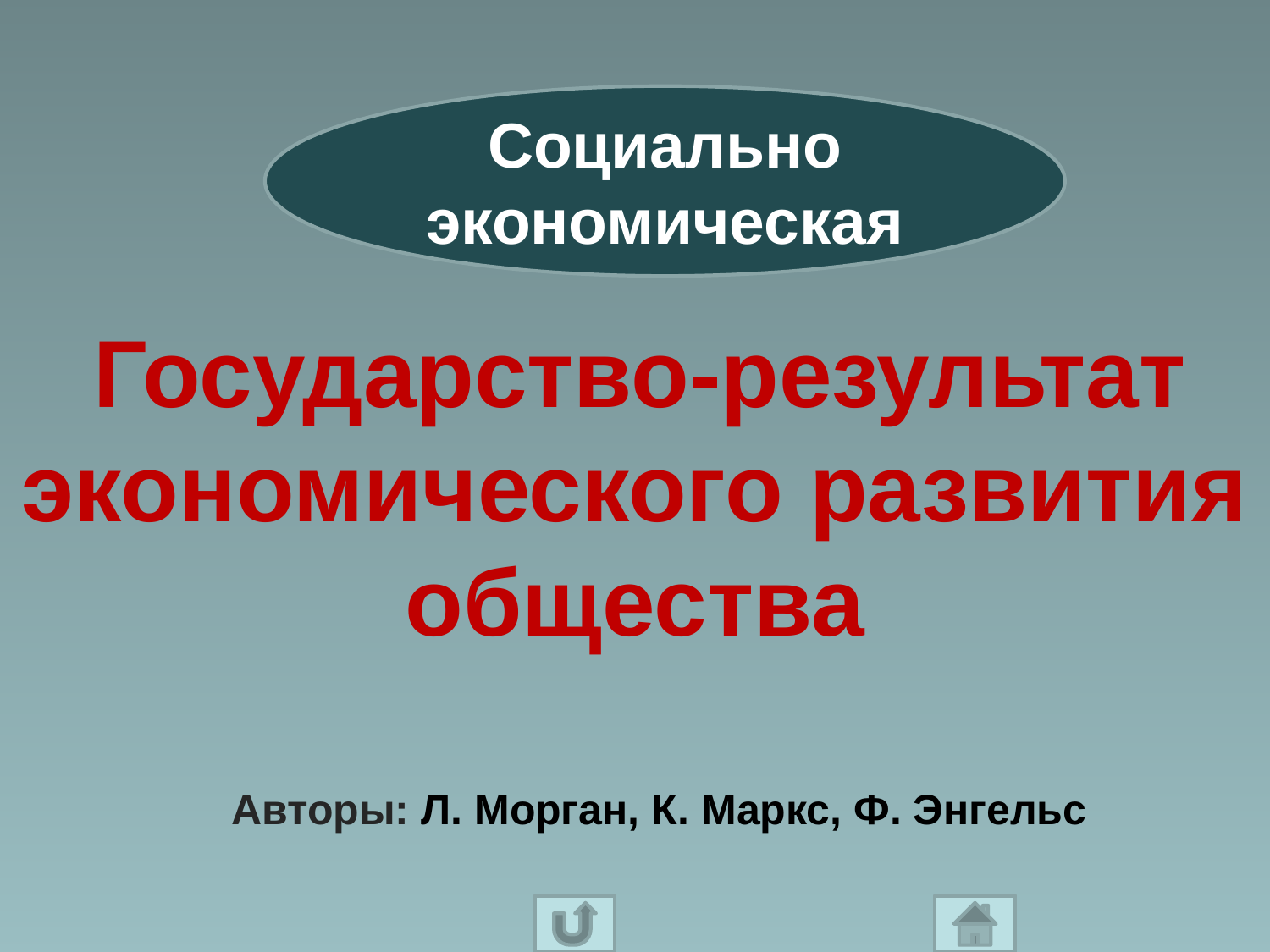

Социально экономическая
 Государство-результат экономического развития общества

Авторы: Л. Морган, К. Маркс, Ф. Энгельс